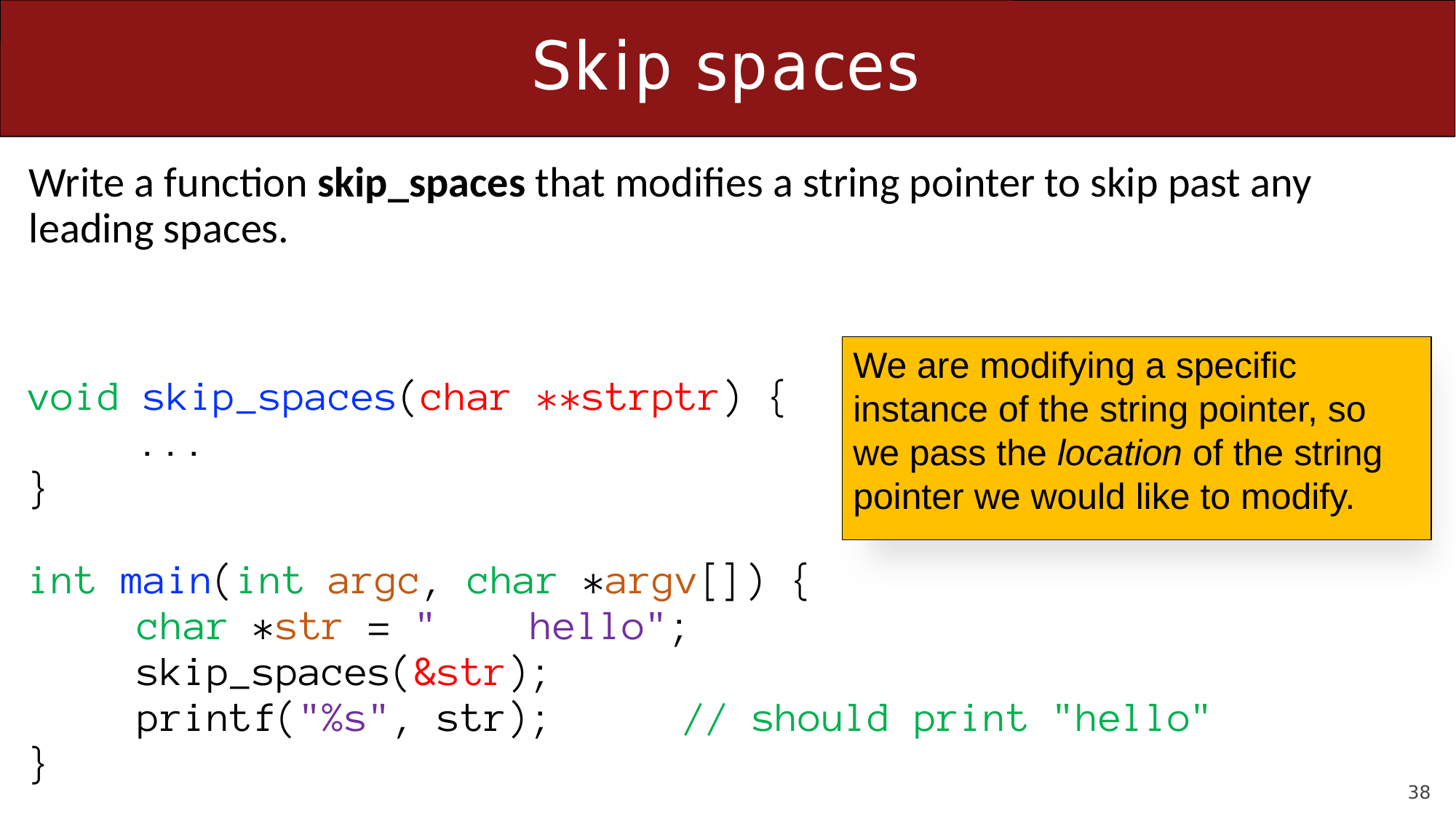

# Skip spaces
Write a function skip_spaces that modifies a string pointer to skip past any leading spaces.

void skip_spaces(char **strptr) {
	...
}

int main(int argc, char *argv[]) {
	char *str = "    hello";
	skip_spaces(&str);
	printf("%s", str);		// should print "hello"
}

We are modifying a specific instance of the string pointer, so we pass the location of the string pointer we would like to modify.